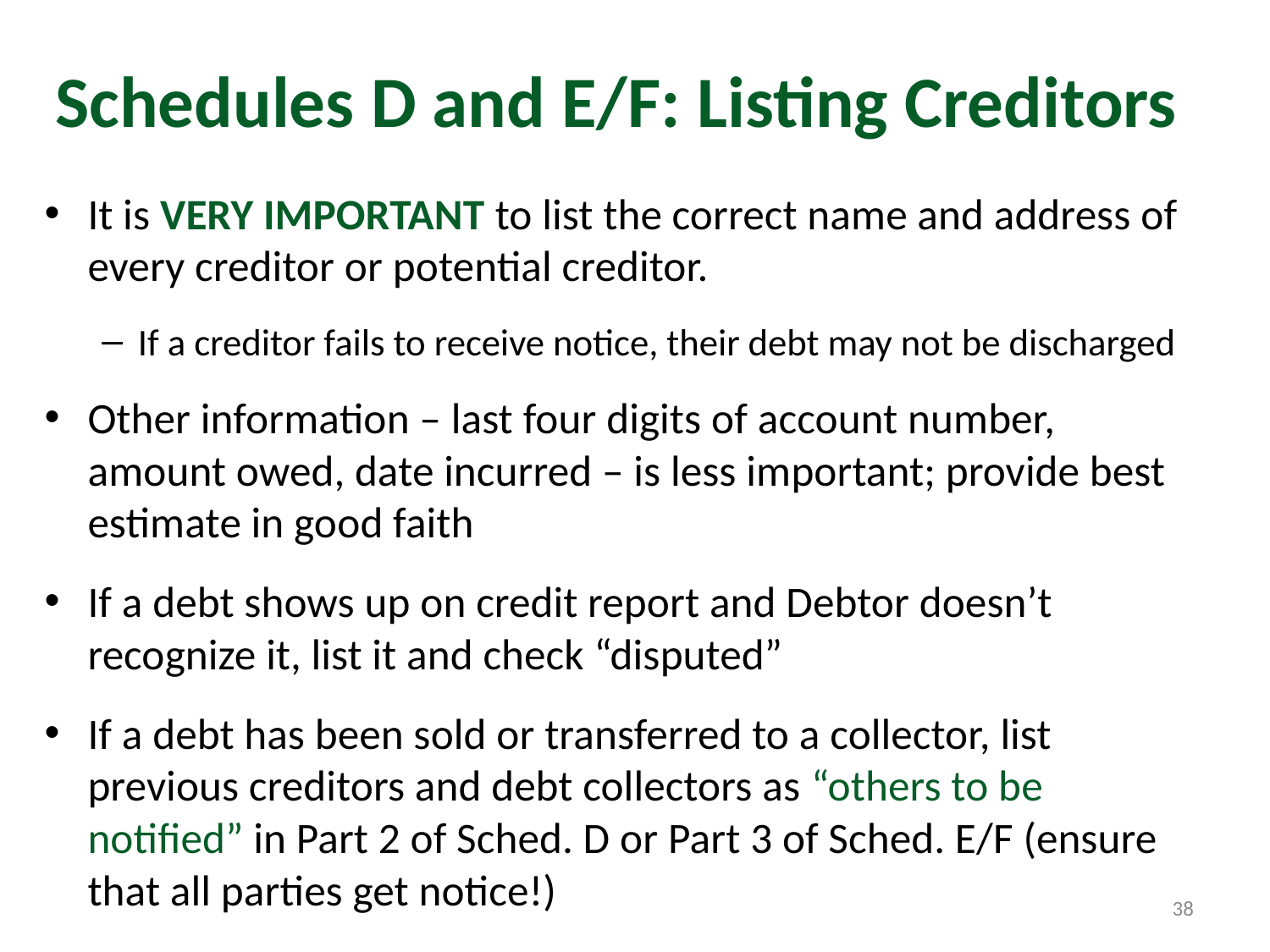

# Schedules D and E/F: Listing Creditors
It is VERY IMPORTANT to list the correct name and address of every creditor or potential creditor.
If a creditor fails to receive notice, their debt may not be discharged
Other information – last four digits of account number, amount owed, date incurred – is less important; provide best estimate in good faith
If a debt shows up on credit report and Debtor doesn’t recognize it, list it and check “disputed”
If a debt has been sold or transferred to a collector, list previous creditors and debt collectors as “others to be notified” in Part 2 of Sched. D or Part 3 of Sched. E/F (ensure that all parties get notice!)

38